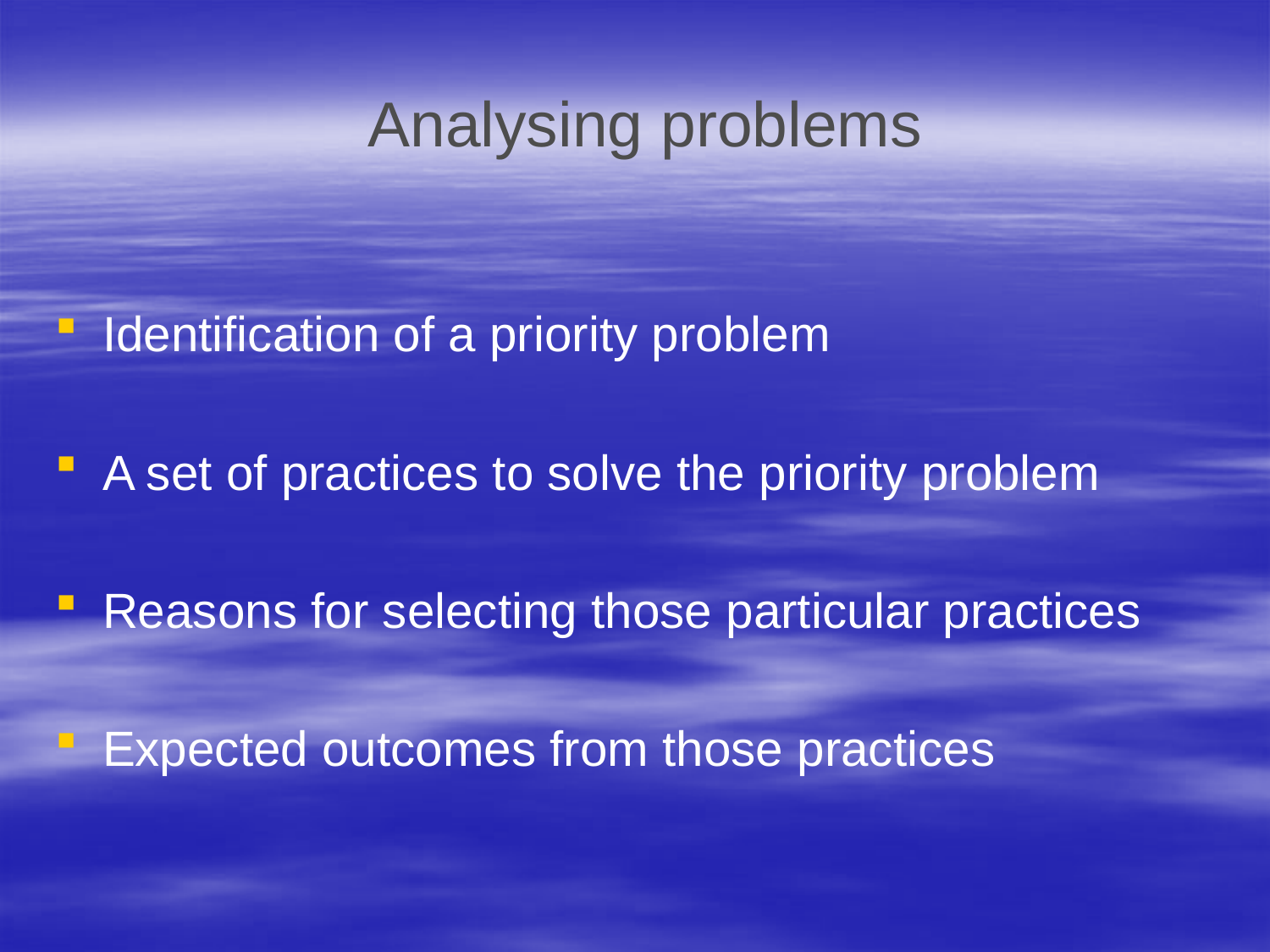

# Analysing problems
Identification of a priority problem

A set of practices to solve the priority problem

Reasons for selecting those particular practices

Expected outcomes from those practices